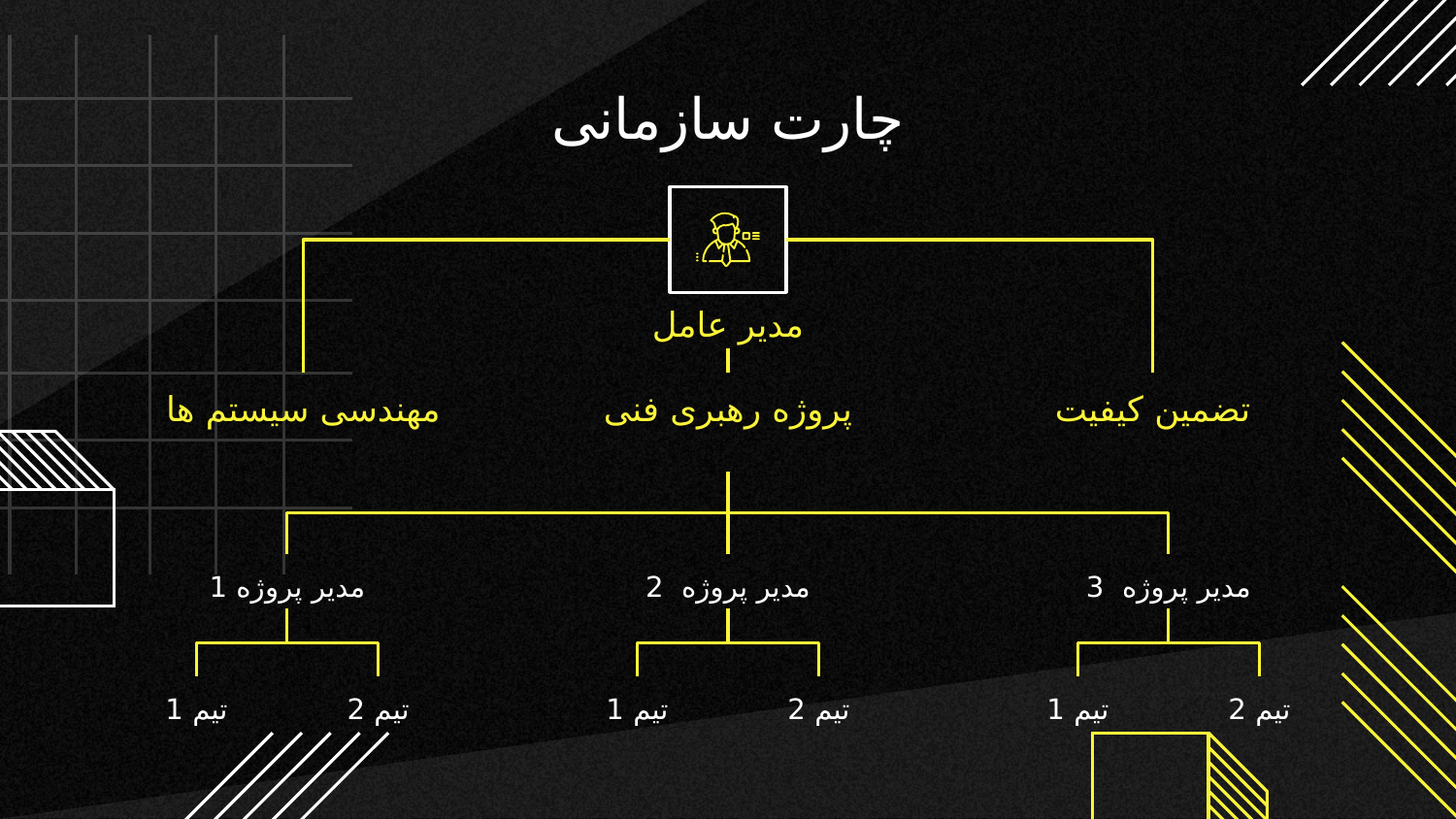

# چارت سازمانی

مدیر عامل
مهندسی سیستم ها
پروژه رهبری فنی
تضمین کیفیت
مدیر پروژه 1
مدیر پروژه  2
مدیر پروژه  3
تیم 1
تیم 2
تیم 1
تیم 2
تیم 1
تیم 2